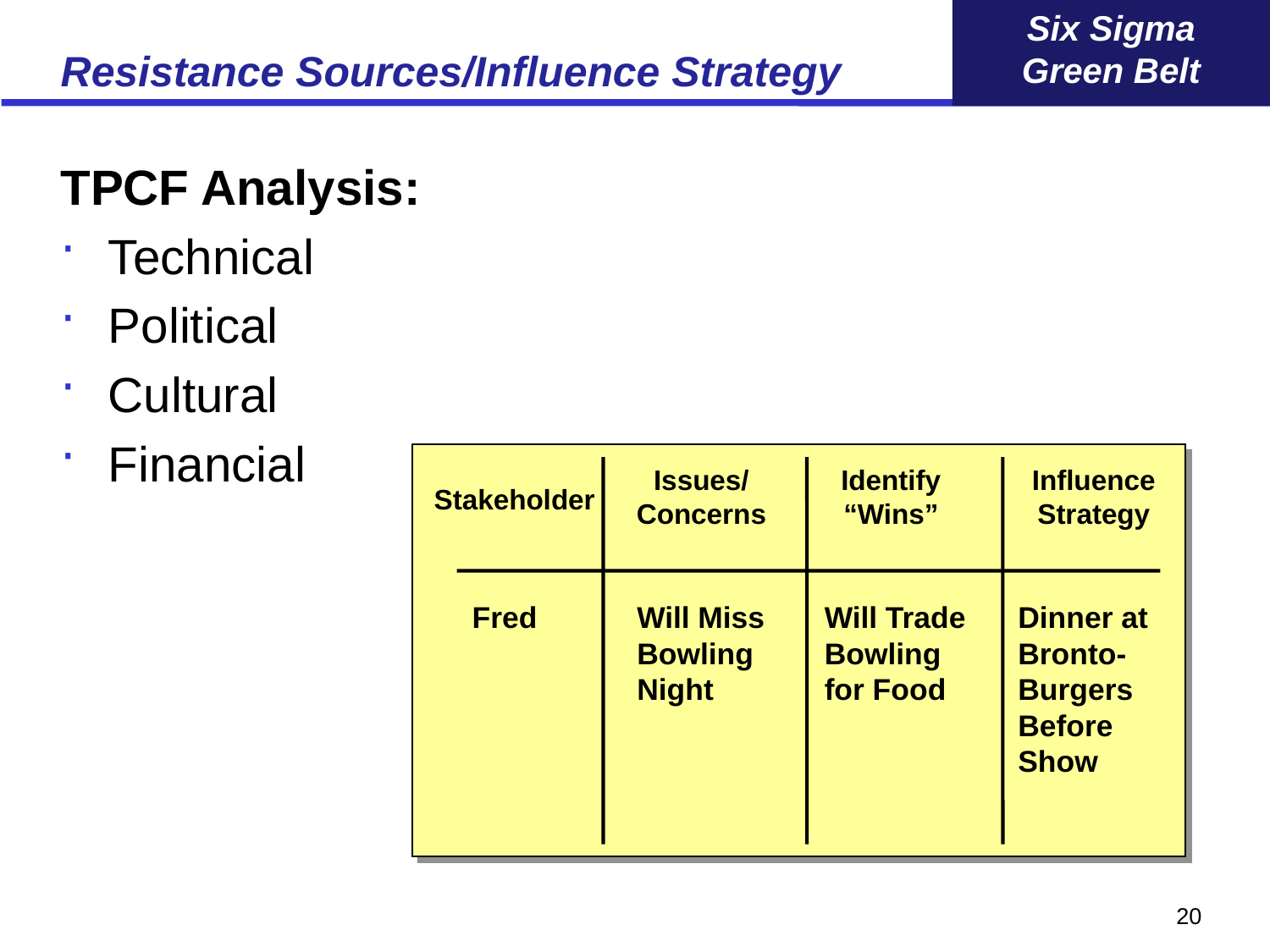

# Resistance Sources/Influence Strategy
TPCF Analysis:
Technical
Political
Cultural
Financial

Issues/
Concerns
Identify
“Wins”
Influence
Strategy
Stakeholder

Fred
Will Miss Bowling Night
Will Trade Bowling for Food
Dinner at Bronto-Burgers Before Show